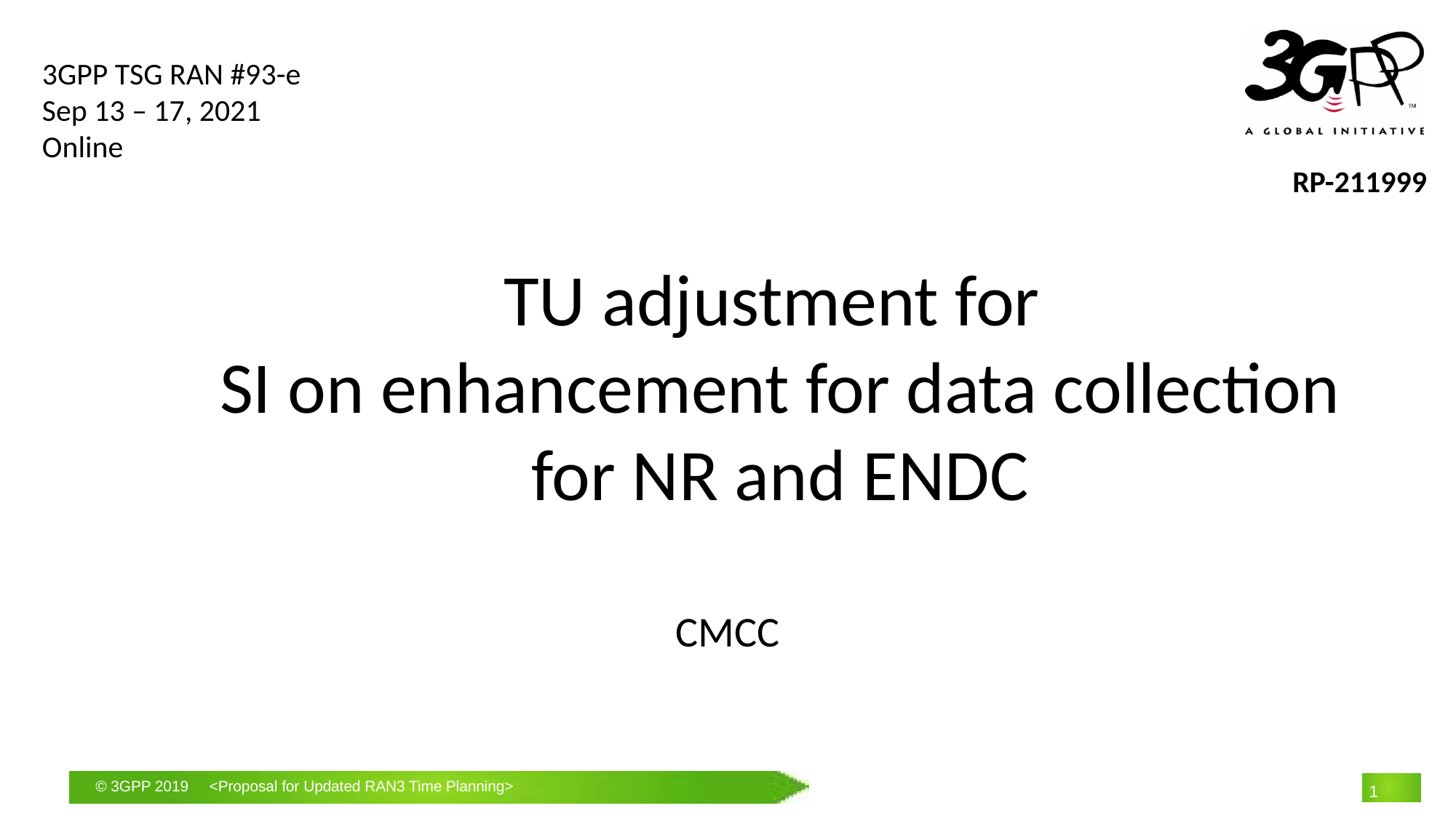

3GPP TSG RAN #93-e
Sep 13 – 17, 2021
Online
RP-211999
# TU adjustment for SI on enhancement for data collection for NR and ENDC
CMCC
1